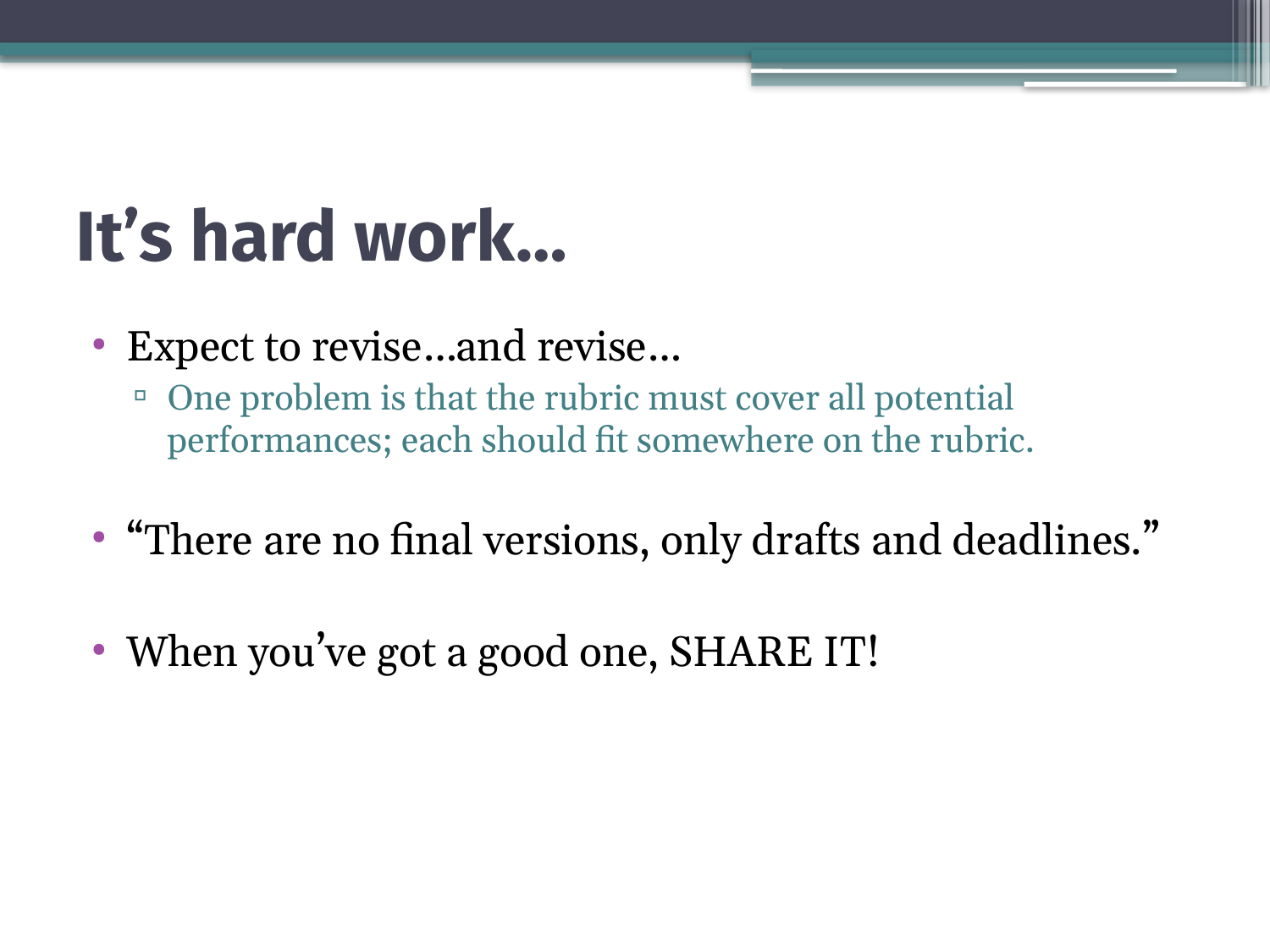

# It’s hard work…
Expect to revise…and revise…
One problem is that the rubric must cover all potential performances; each should fit somewhere on the rubric.

“There are no final versions, only drafts and deadlines.”

When you’ve got a good one, SHARE IT!